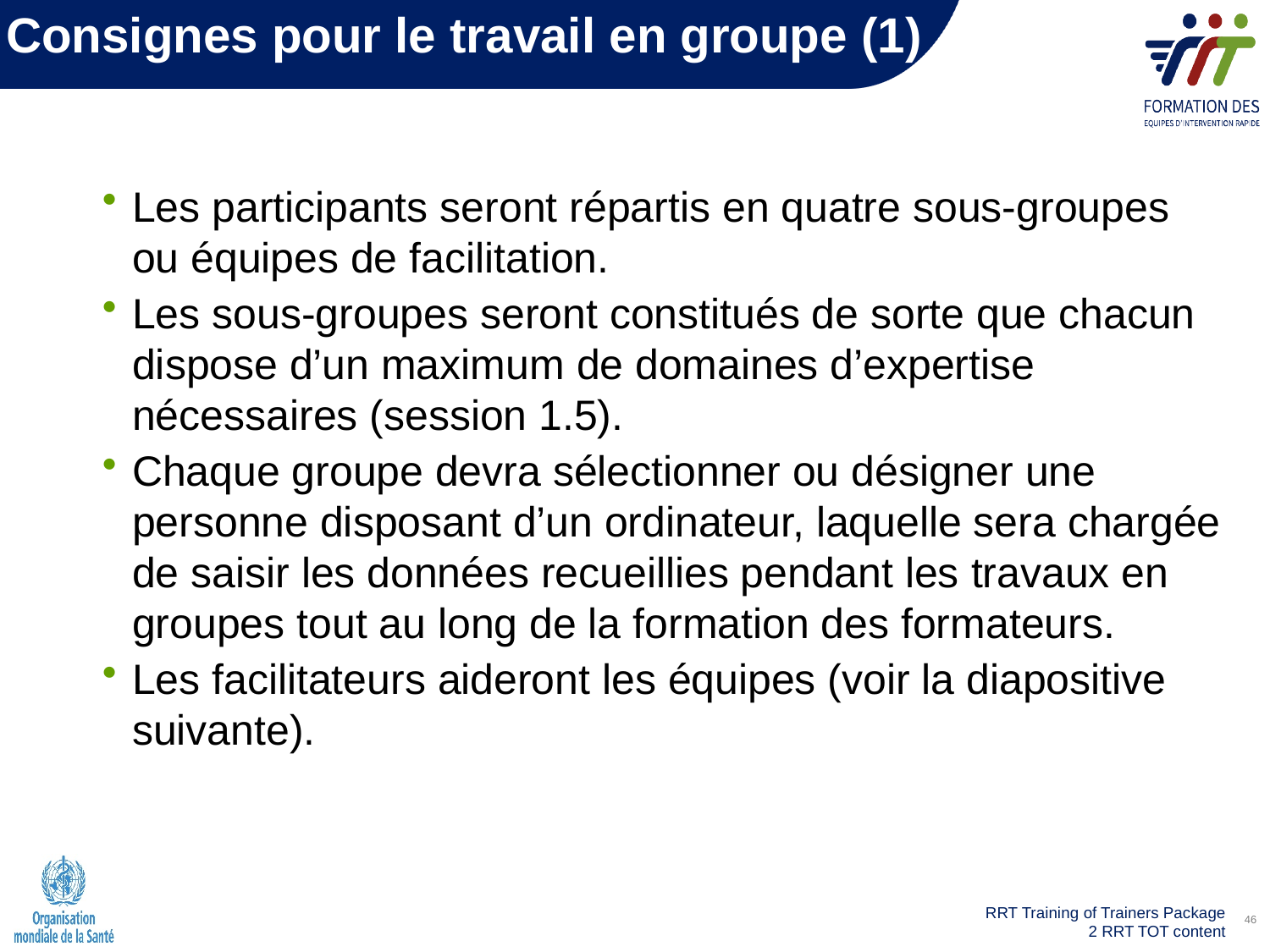

Consignes pour le travail en groupe (1)
Les participants seront répartis en quatre sous-groupes ou équipes de facilitation.
Les sous-groupes seront constitués de sorte que chacun dispose d’un maximum de domaines d’expertise nécessaires (session 1.5).
Chaque groupe devra sélectionner ou désigner une personne disposant d’un ordinateur, laquelle sera chargée de saisir les données recueillies pendant les travaux en groupes tout au long de la formation des formateurs.
Les facilitateurs aideront les équipes (voir la diapositive suivante).